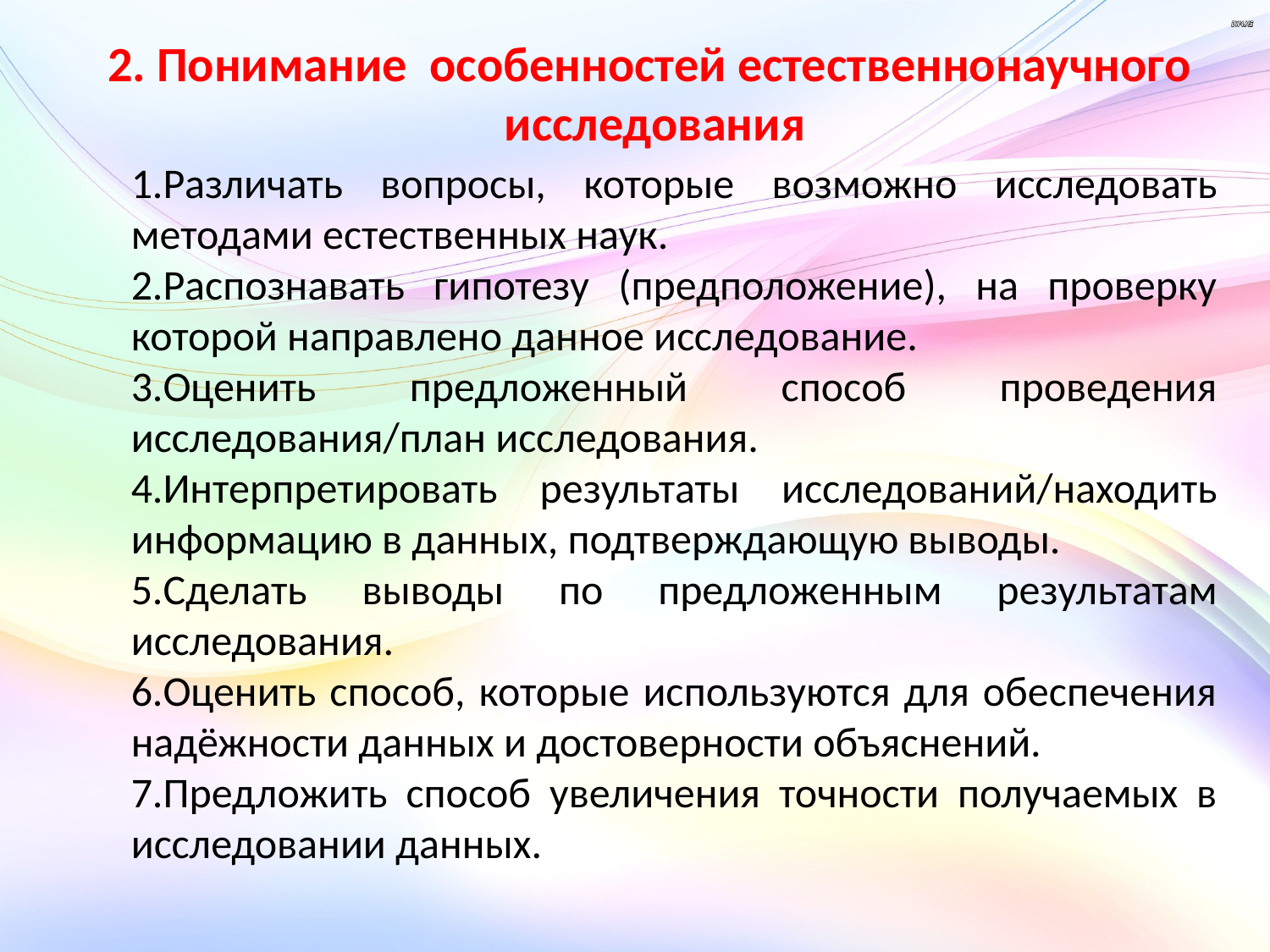

2. Понимание  особенностей естественнонаучного
исследования
Различать вопросы, которые возможно исследовать методами естественных наук.
Распознавать гипотезу (предположение), на проверку которой направлено данное исследование.
Оценить предложенный способ проведения исследования/план исследования.
Интерпретировать результаты исследований/находить информацию в данных, подтверждающую выводы.
Сделать выводы по предложенным результатам исследования.
Оценить способ, которые используются для обеспечения надёжности данных и достоверности объяснений.
Предложить способ увеличения точности получаемых в исследовании данных.